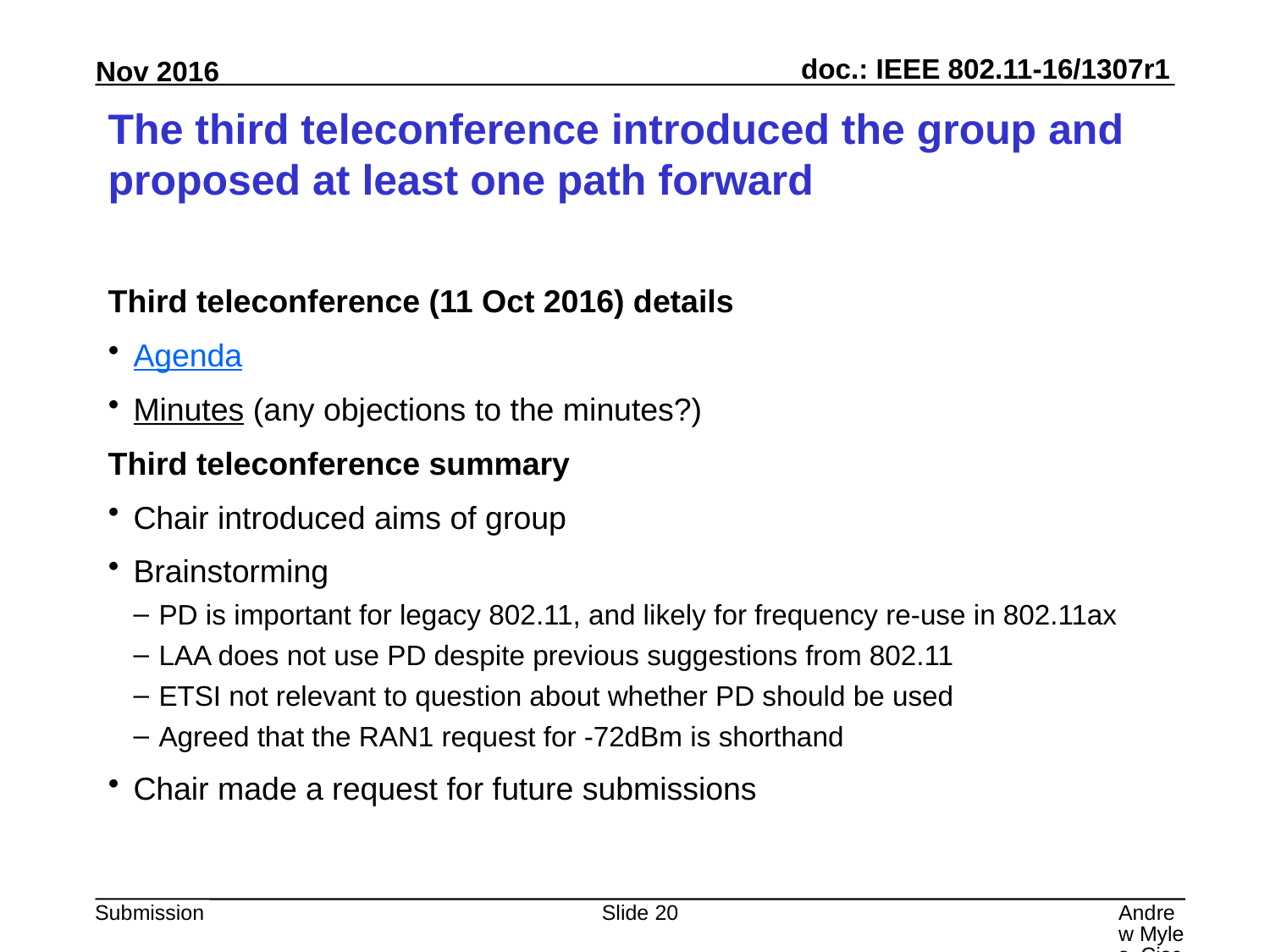

# The third teleconference introduced the group and proposed at least one path forward
Third teleconference (11 Oct 2016) details
Agenda
Minutes (any objections to the minutes?)
Third teleconference summary
Chair introduced aims of group
Brainstorming
PD is important for legacy 802.11, and likely for frequency re-use in 802.11ax
LAA does not use PD despite previous suggestions from 802.11
ETSI not relevant to question about whether PD should be used
Agreed that the RAN1 request for -72dBm is shorthand
Chair made a request for future submissions

Slide 20
Andrew Myles, Cisco